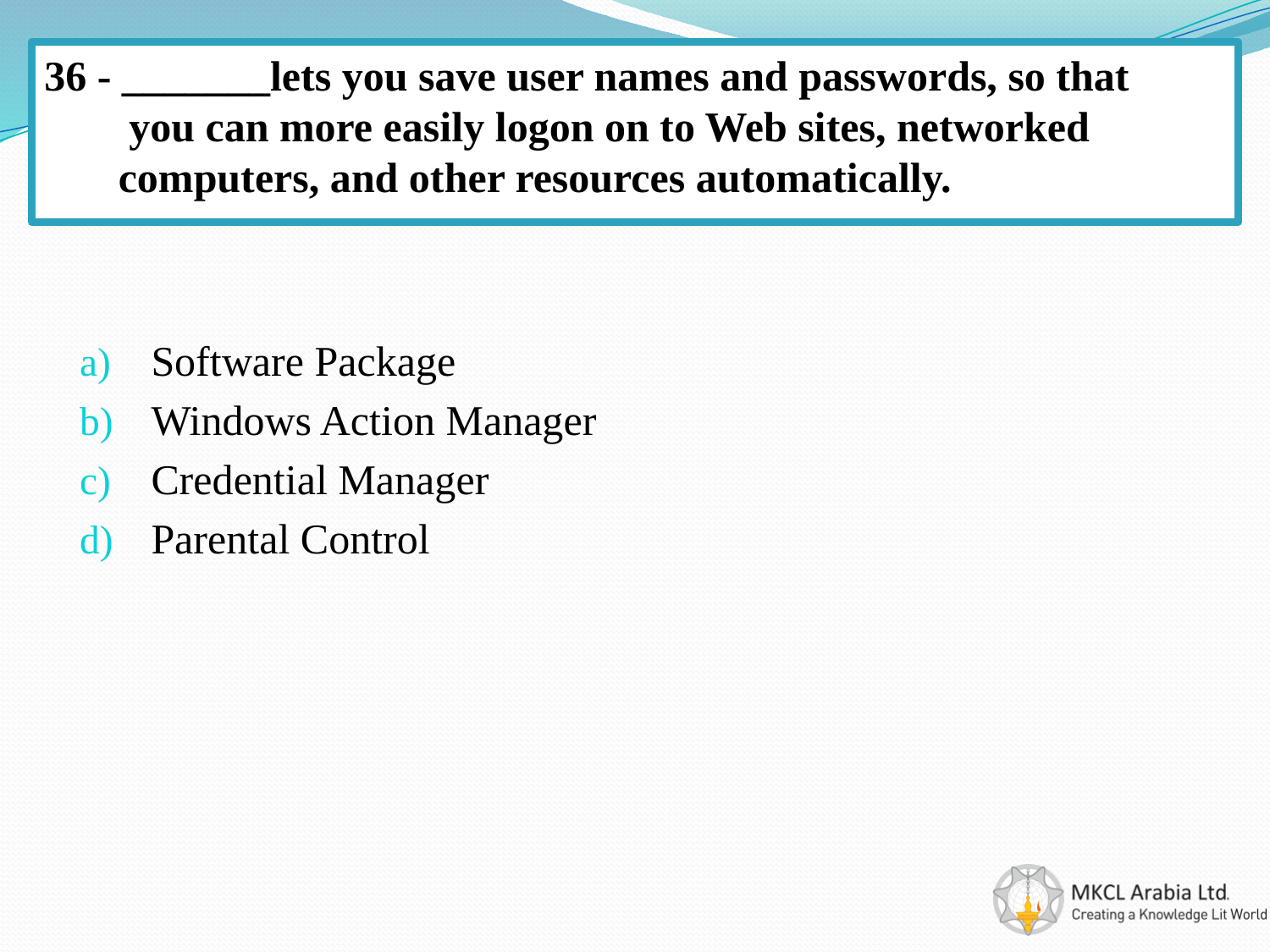

# 36 - _______lets you save user names and passwords, so that you can more easily logon on to Web sites, networked computers, and other resources automatically.

Software Package
Windows Action Manager
Credential Manager
Parental Control